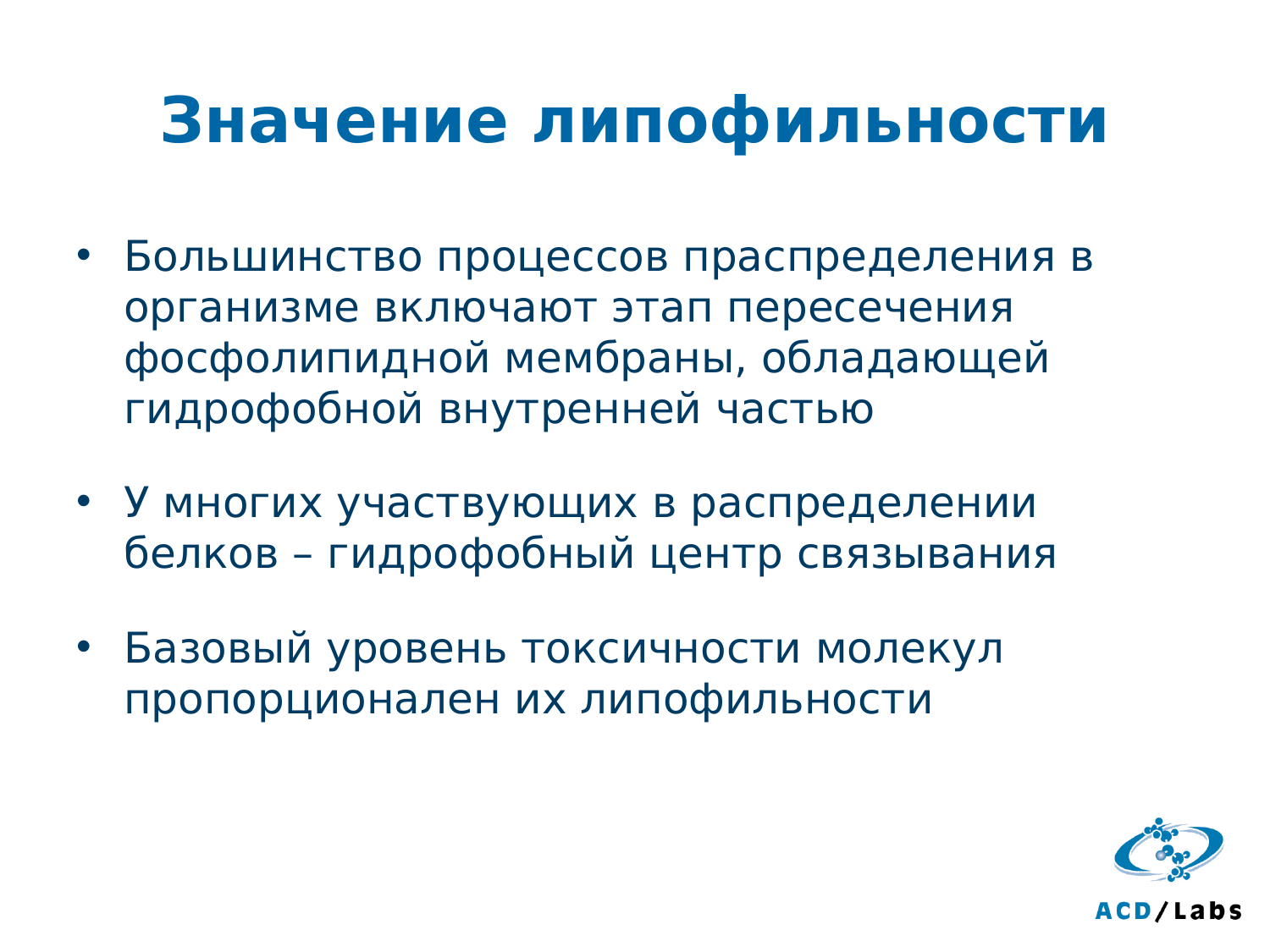

# Значение липофильности
Большинство процессов праспределения в организме включают этап пересечения фосфолипидной мембраны, обладающей гидрофобной внутренней частью
У многих участвующих в распределении белков – гидрофобный центр связывания
Базовый уровень токсичности молекул пропорционален их липофильности